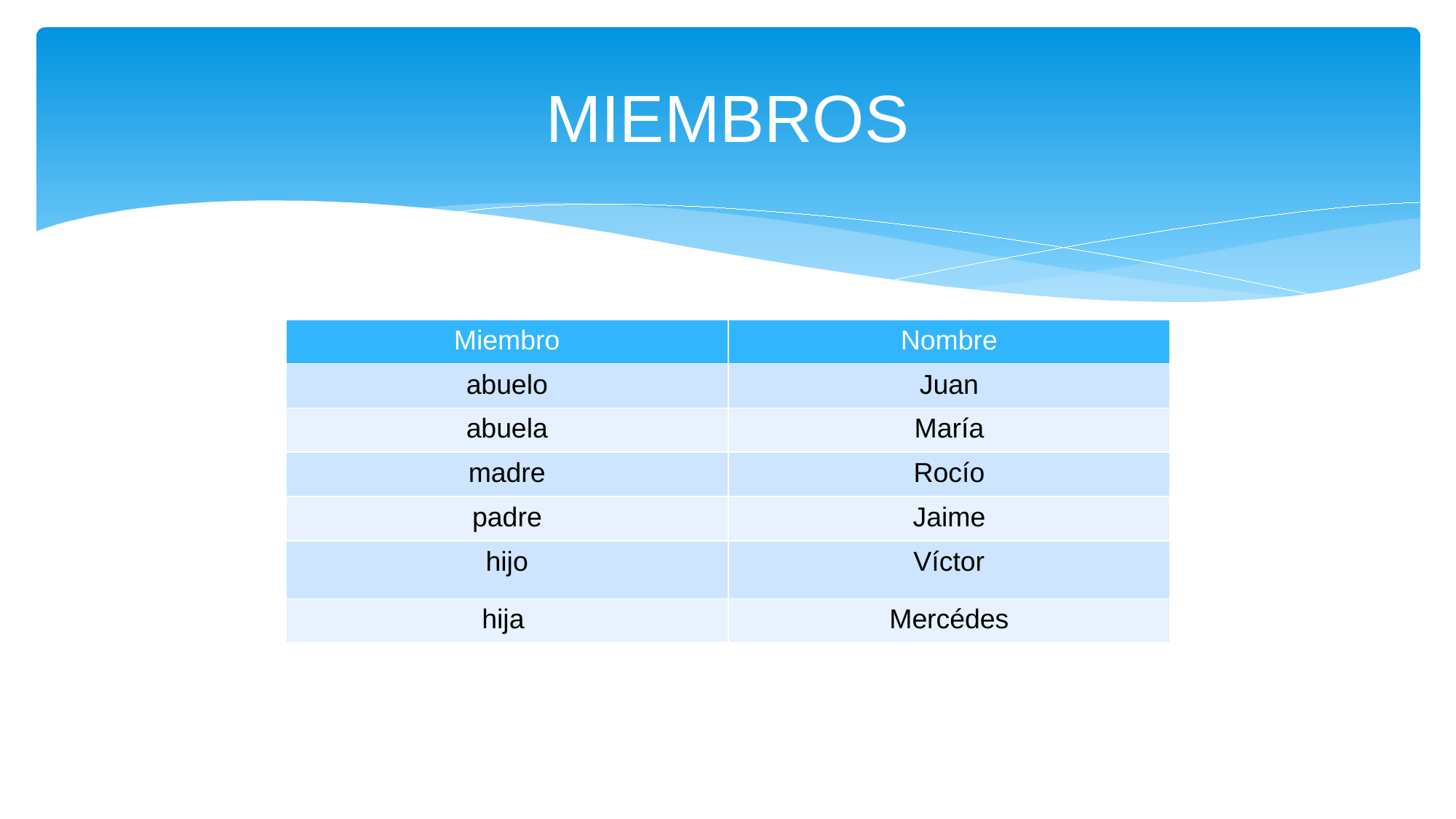

# MIEMBROS
| Miembro | Nombre |
| --- | --- |
| abuelo | Juan |
| abuela | María |
| madre | Rocío |
| padre | Jaime |
| hijo | Víctor |
| hija | Mercédes |